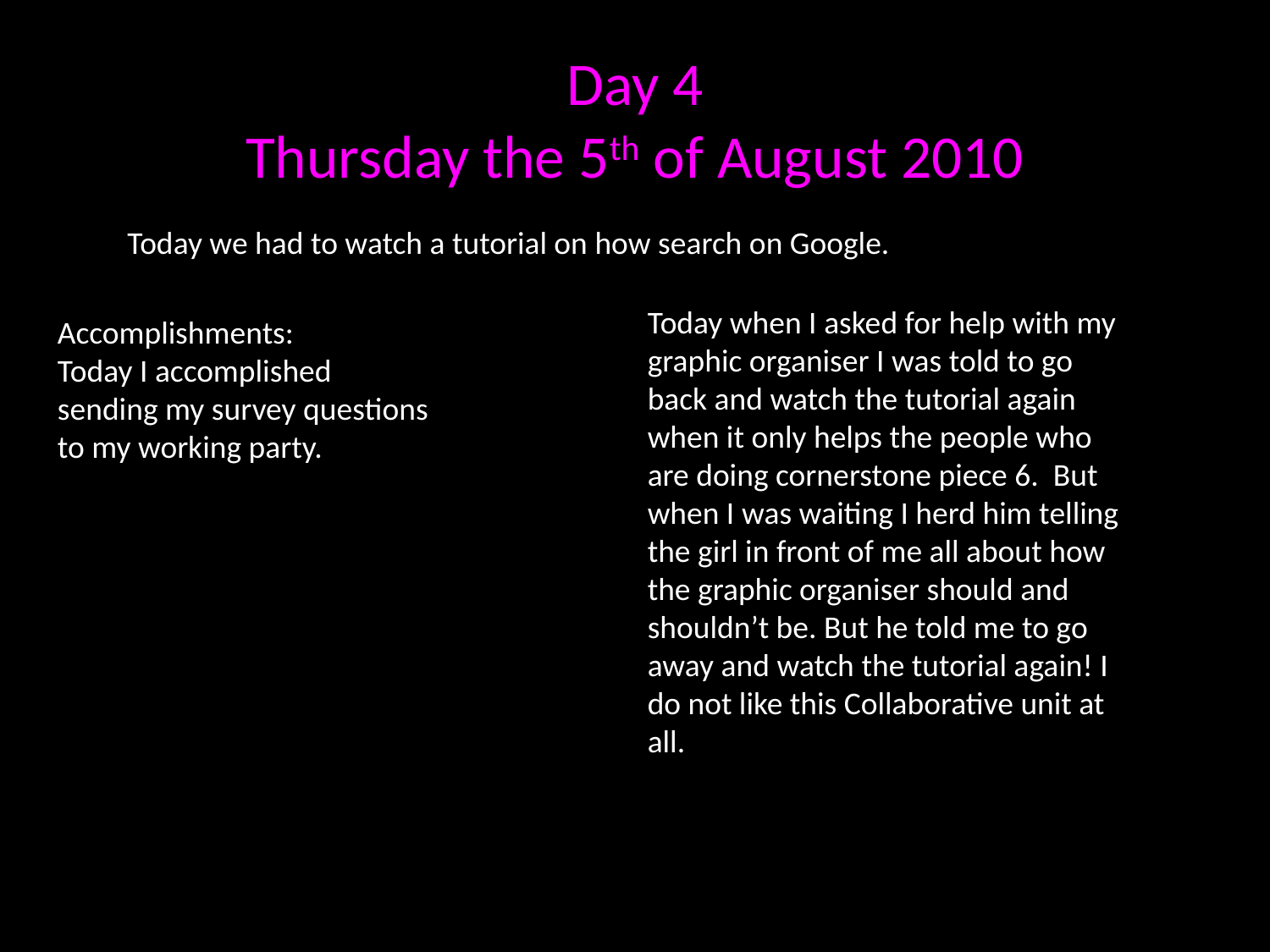

# Day 4 Thursday the 5th of August 2010
Today we had to watch a tutorial on how search on Google.
Today when I asked for help with my graphic organiser I was told to go back and watch the tutorial again when it only helps the people who are doing cornerstone piece 6.  But when I was waiting I herd him telling the girl in front of me all about how the graphic organiser should and shouldn’t be. But he told me to go away and watch the tutorial again! I do not like this Collaborative unit at all.
Accomplishments:
Today I accomplished sending my survey questions to my working party.